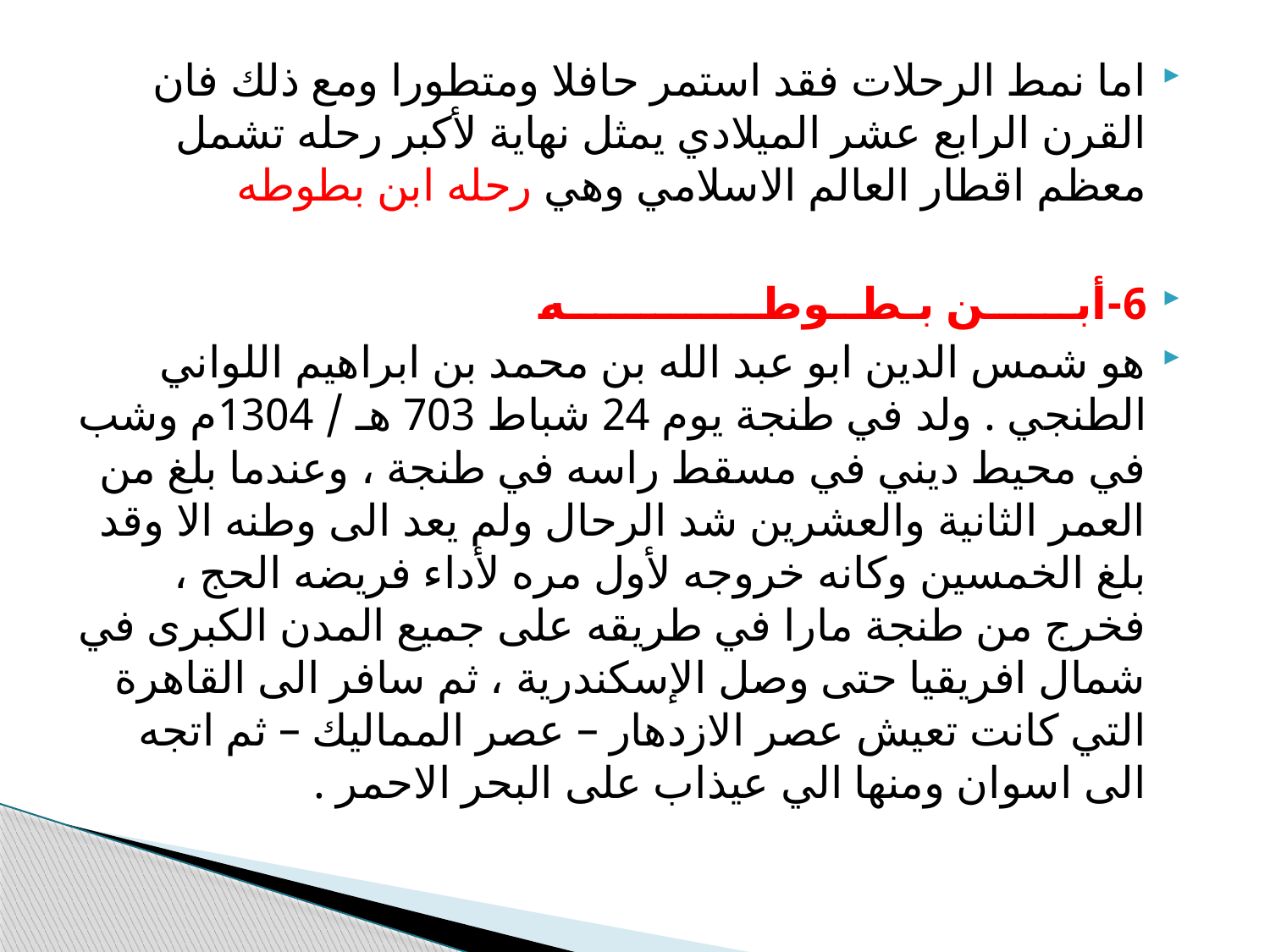

اما نمط الرحلات فقد استمر حافلا ومتطورا ومع ذلك فان القرن الرابع عشر الميلادي يمثل نهاية لأكبر رحله تشمل معظم اقطار العالم الاسلامي وهي رحله ابن بطوطه

6-أبــــــن بـطــوطـــــــــــــه
هو شمس الدين ابو عبد الله بن محمد بن ابراهيم اللواني الطنجي . ولد في طنجة يوم 24 شباط 703 هـ / 1304م وشب في محيط ديني في مسقط راسه في طنجة ، وعندما بلغ من العمر الثانية والعشرين شد الرحال ولم يعد الى وطنه الا وقد بلغ الخمسين وكانه خروجه لأول مره لأداء فريضه الحج ، فخرج من طنجة مارا في طريقه على جميع المدن الكبرى في شمال افريقيا حتى وصل الإسكندرية ، ثم سافر الى القاهرة التي كانت تعيش عصر الازدهار – عصر المماليك – ثم اتجه الى اسوان ومنها الي عيذاب على البحر الاحمر .